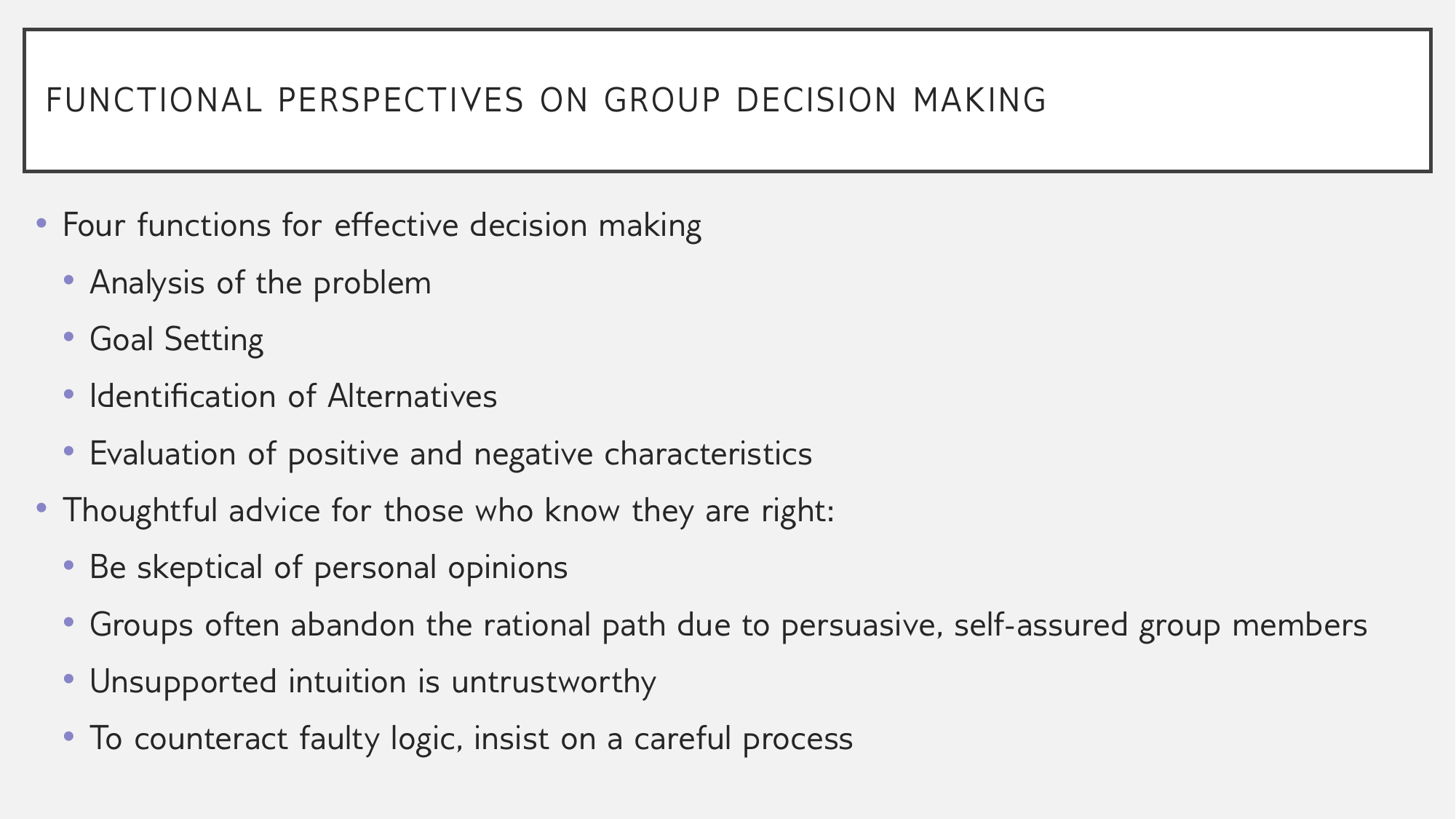

# Functional Perspectives on Group Decision Making
Four functions for effective decision making
Analysis of the problem
Goal Setting
Identification of Alternatives
Evaluation of positive and negative characteristics
Thoughtful advice for those who know they are right:
Be skeptical of personal opinions
Groups often abandon the rational path due to persuasive, self-assured group members
Unsupported intuition is untrustworthy
To counteract faulty logic, insist on a careful process